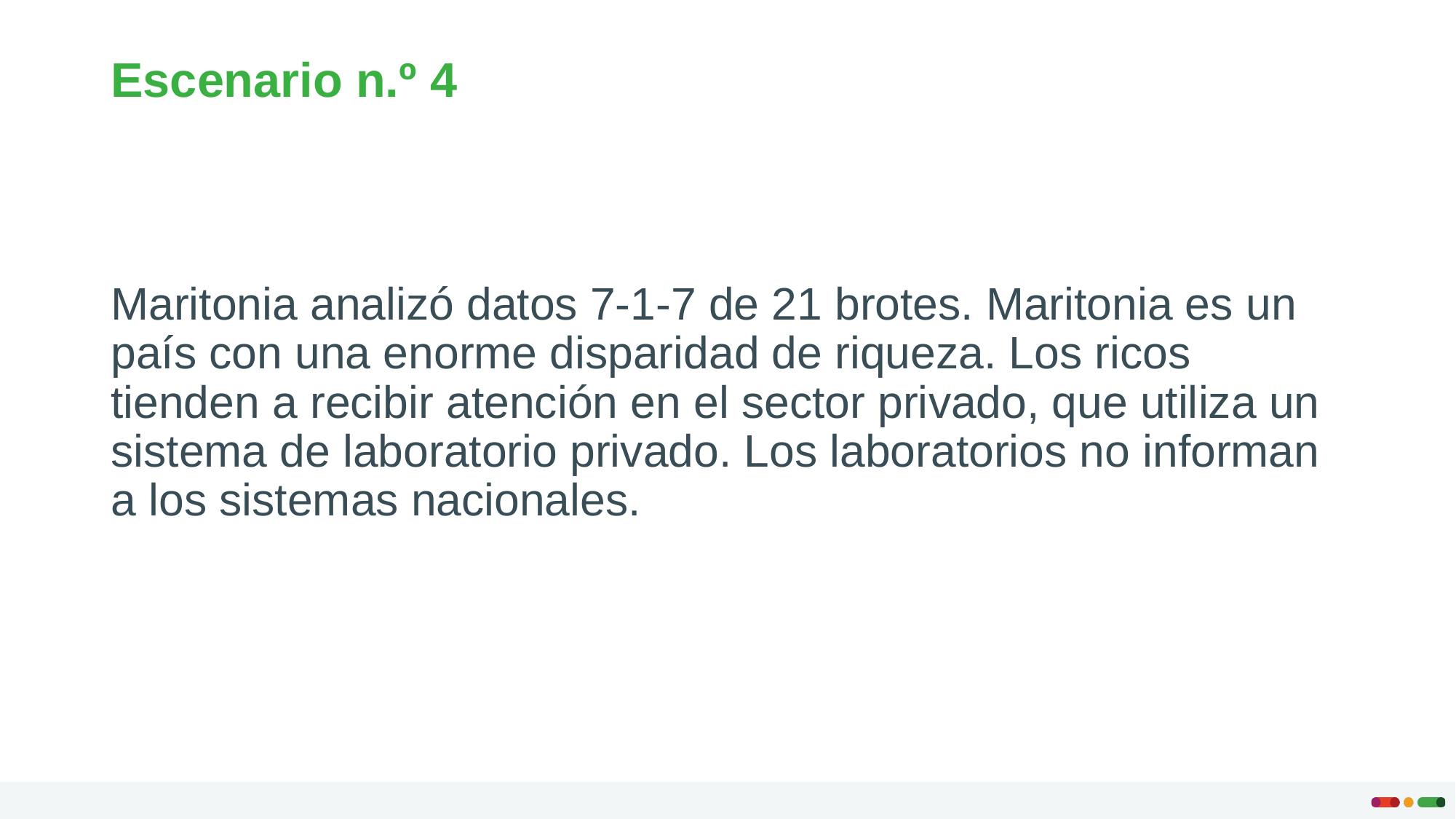

# Escenario n.º 4
Maritonia analizó datos 7-1-7 de 21 brotes. Maritonia es un país con una enorme disparidad de riqueza. Los ricos tienden a recibir atención en el sector privado, que utiliza un sistema de laboratorio privado. Los laboratorios no informan a los sistemas nacionales.